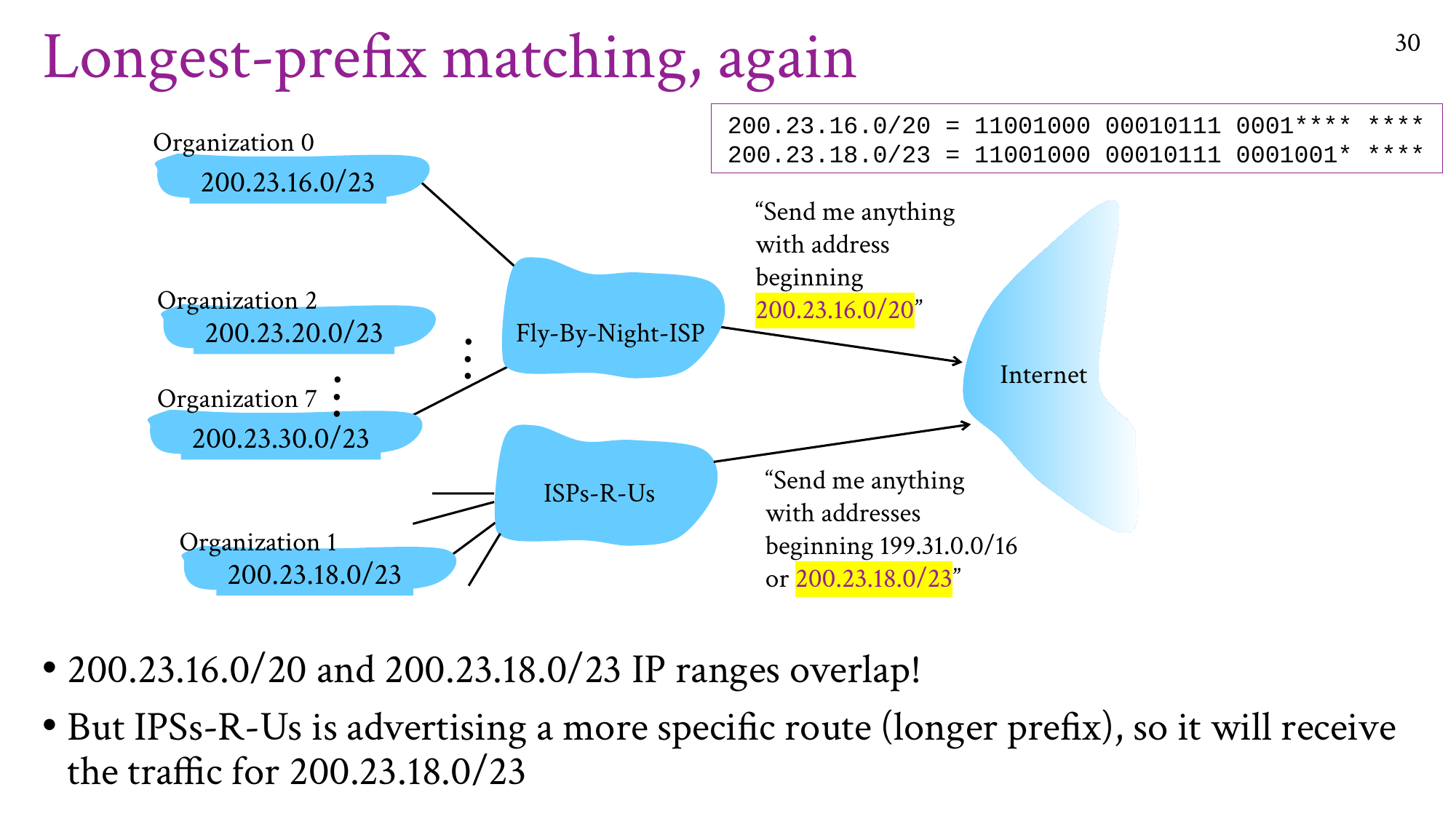

# Longest-prefix matching, again
200.23.16.0/20 = 11001000 00010111 0001**** ****
200.23.18.0/23 = 11001000 00010111 0001001* ****
Organization 0

200.23.16.0/23

“Send me anything
with address
beginning
200.23.16.0/20”

Organization 2
.
.
.

200.23.20.0/23
Fly-By-Night-ISP

.
.
.
Internet

Organization 7

200.23.30.0/23

“Send me anything
with addresses
beginning 199.31.0.0/16
or 200.23.18.0/23”
ISPs-R-Us

Organization 1

200.23.18.0/23
200.23.16.0/20 and 200.23.18.0/23 IP ranges overlap!
But IPSs-R-Us is advertising a more specific route (longer prefix), so it will receive the traffic for 200.23.18.0/23